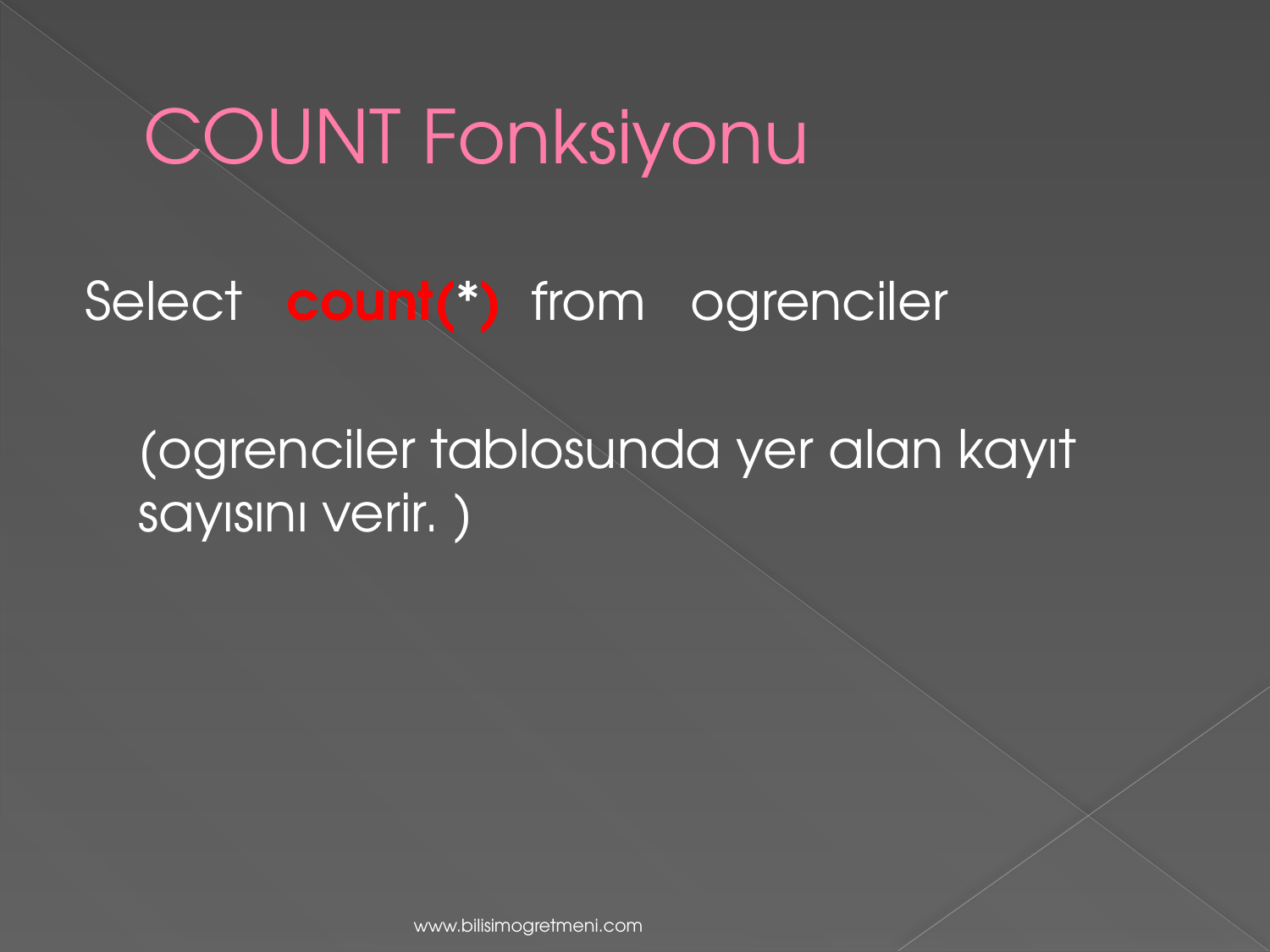

# COUNT Fonksiyonu
Select   count(*)  from   ogrenciler

	(ogrenciler tablosunda yer alan kayıt sayısını verir. )
www.bilisimogretmeni.com